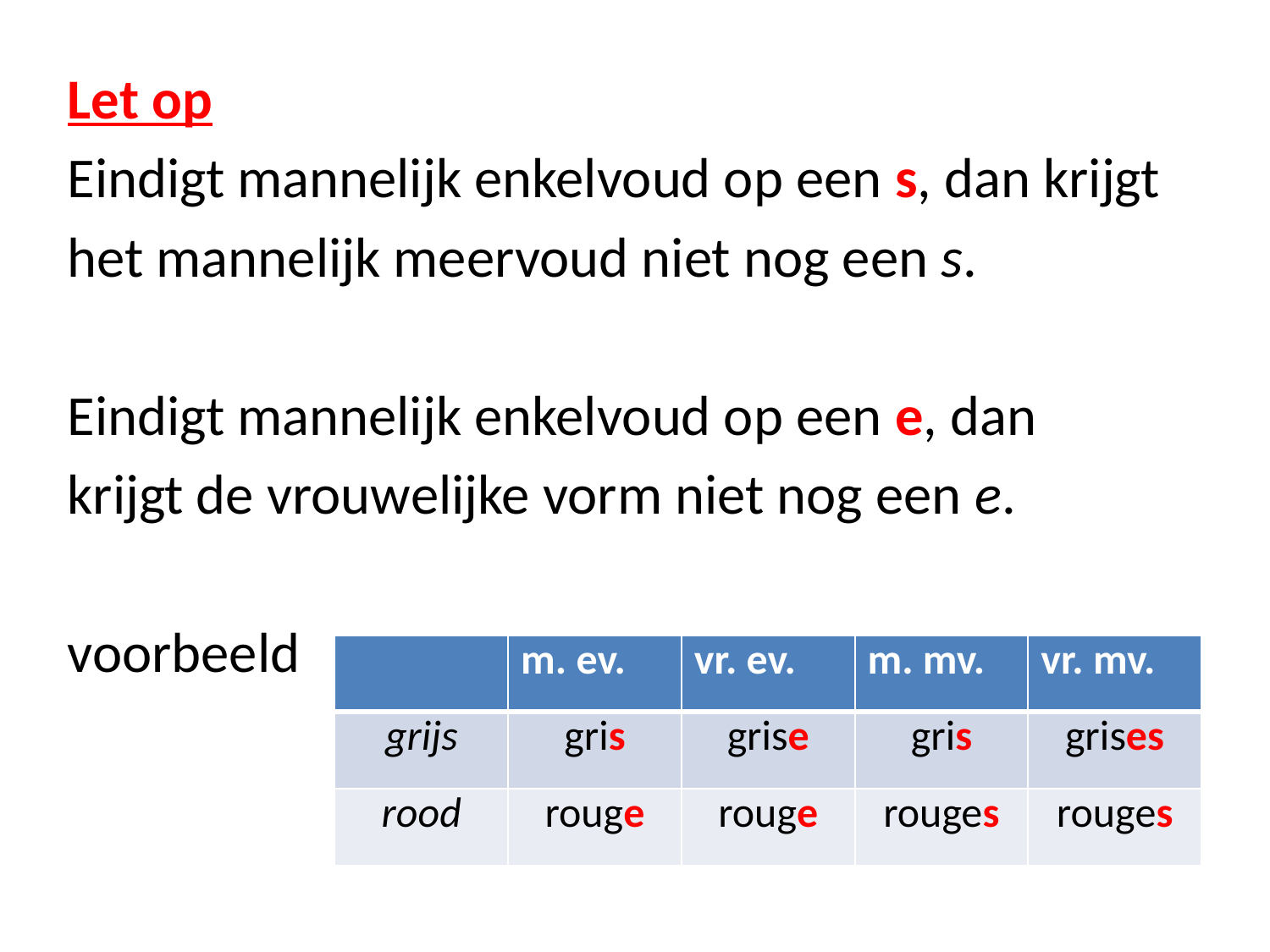

Let op
Eindigt mannelijk enkelvoud op een s, dan krijgt
het mannelijk meervoud niet nog een s.

Eindigt mannelijk enkelvoud op een e, dan
krijgt de vrouwelijke vorm niet nog een e.

voorbeeld
|  | m. ev. | vr. ev. | m. mv. | vr. mv. |
| --- | --- | --- | --- | --- |
| grijs | gris | grise | gris | grises |
| rood | rouge | rouge | rouges | rouges |